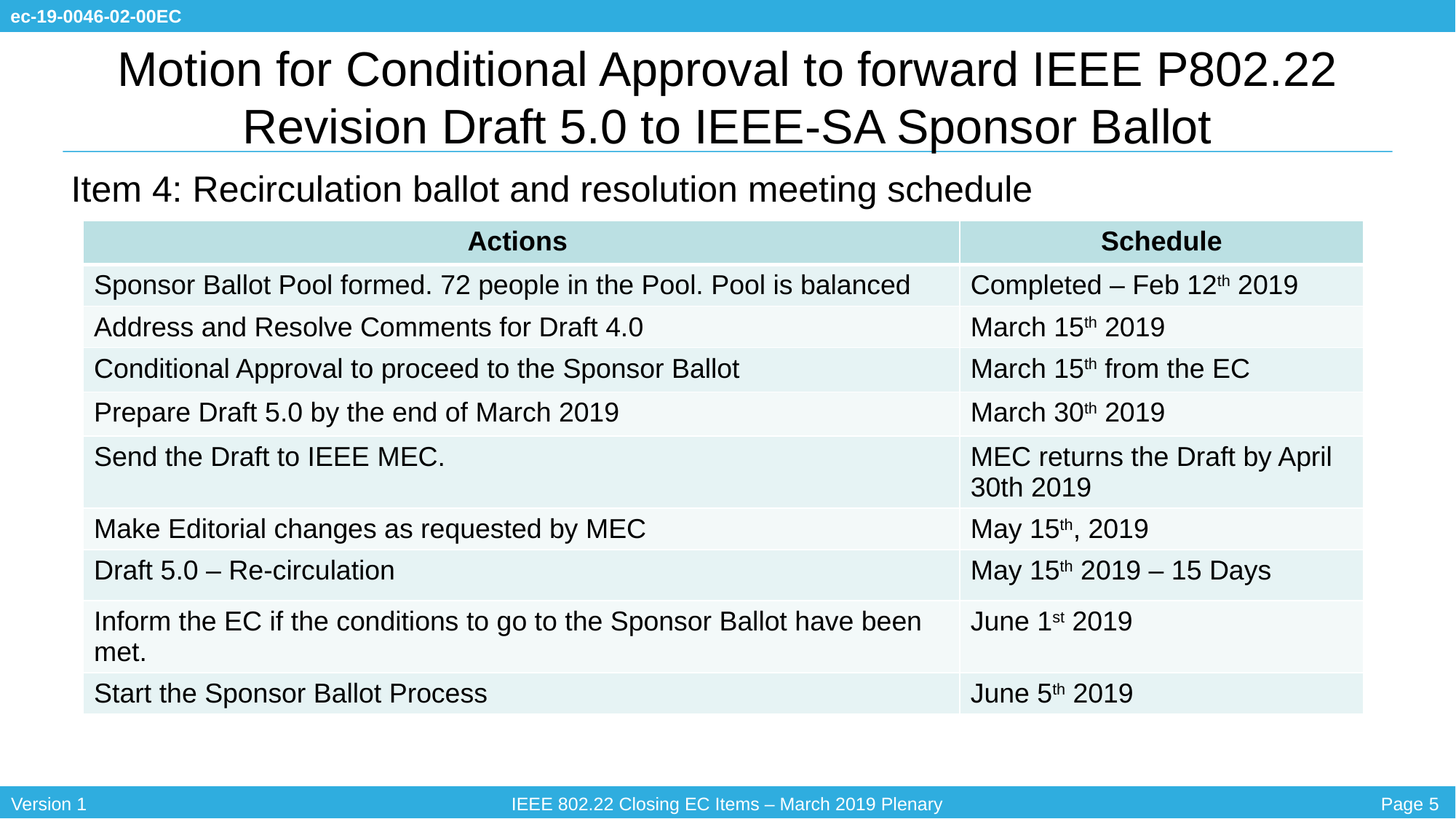

# Motion for Conditional Approval to forward IEEE P802.22 Revision Draft 5.0 to IEEE-SA Sponsor Ballot
Item 4: Recirculation ballot and resolution meeting schedule

| Actions | Schedule |
| --- | --- |
| Sponsor Ballot Pool formed. 72 people in the Pool. Pool is balanced | Completed – Feb 12th 2019 |
| Address and Resolve Comments for Draft 4.0 | March 15th 2019 |
| Conditional Approval to proceed to the Sponsor Ballot | March 15th from the EC |
| Prepare Draft 5.0 by the end of March 2019 | March 30th 2019 |
| Send the Draft to IEEE MEC. | MEC returns the Draft by April 30th 2019 |
| Make Editorial changes as requested by MEC | May 15th, 2019 |
| Draft 5.0 – Re-circulation | May 15th 2019 – 15 Days |
| Inform the EC if the conditions to go to the Sponsor Ballot have been met. | June 1st 2019 |
| Start the Sponsor Ballot Process | June 5th 2019 |